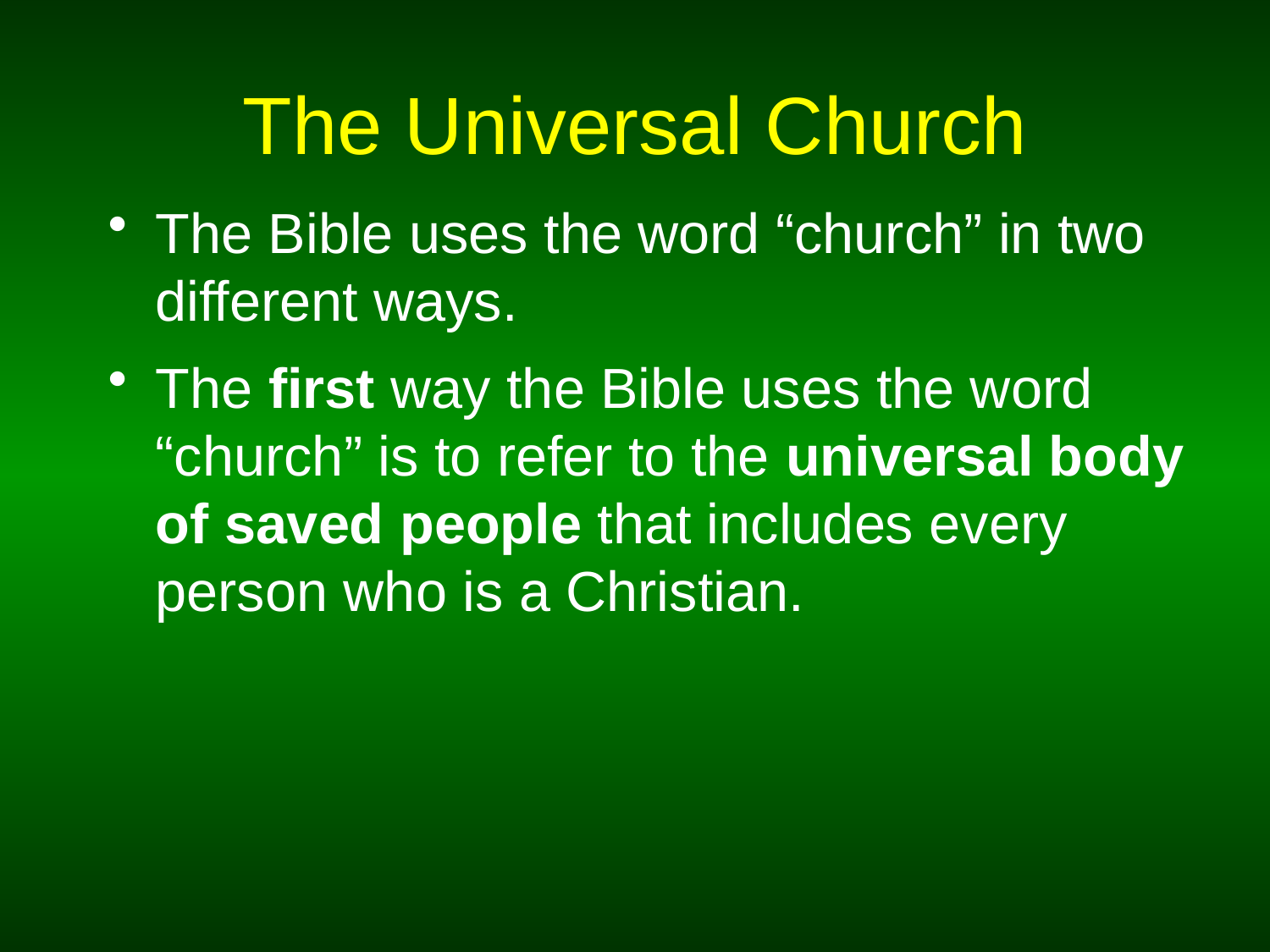

# The Universal Church
The Bible uses the word “church” in two different ways.
The first way the Bible uses the word “church” is to refer to the universal body of saved people that includes every person who is a Christian.